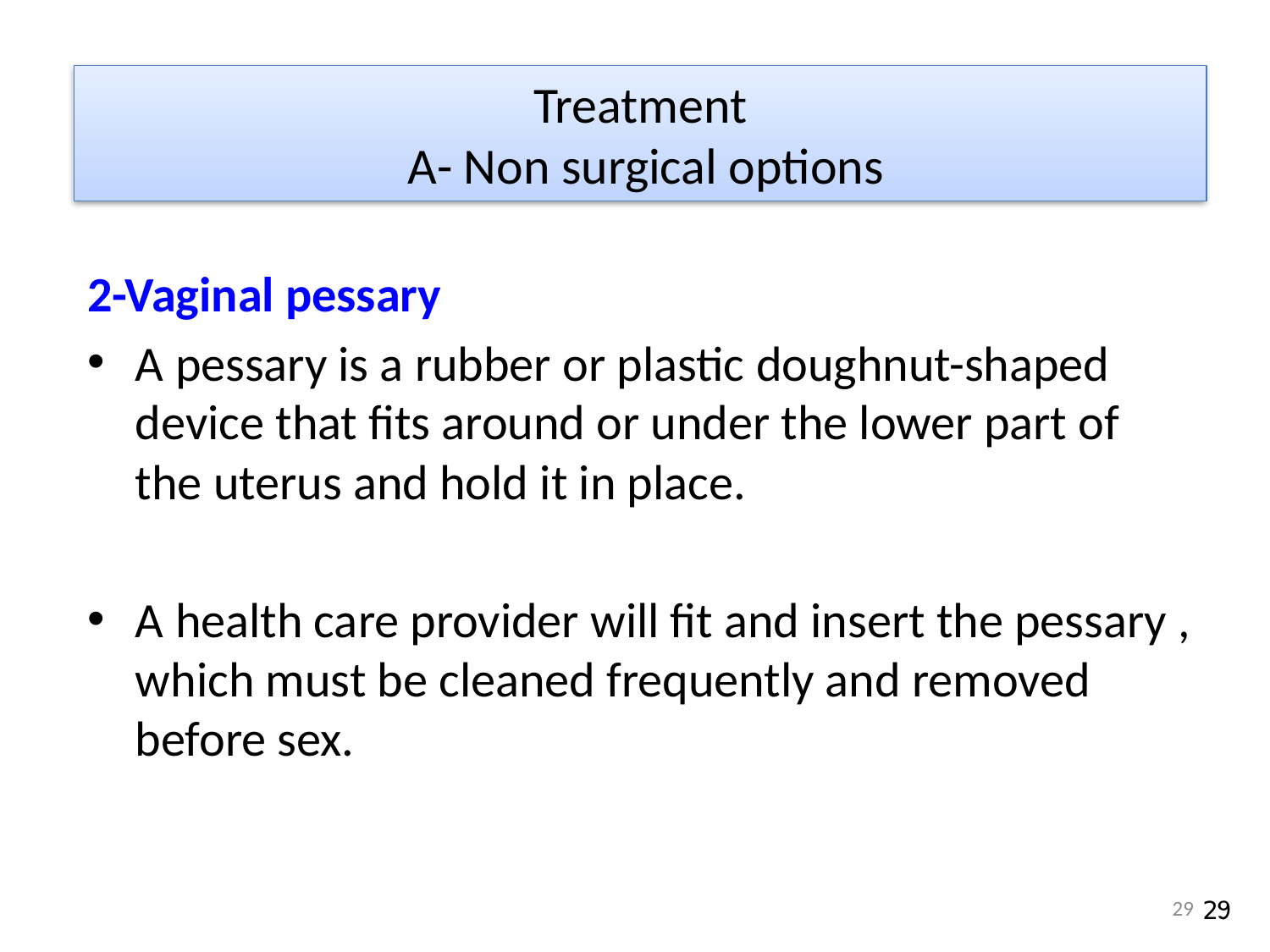

Treatment
 A- Non surgical options
2-Vaginal pessary
A pessary is a rubber or plastic doughnut-shaped device that fits around or under the lower part of the uterus and hold it in place.

A health care provider will fit and insert the pessary , which must be cleaned frequently and removed before sex.
29
29